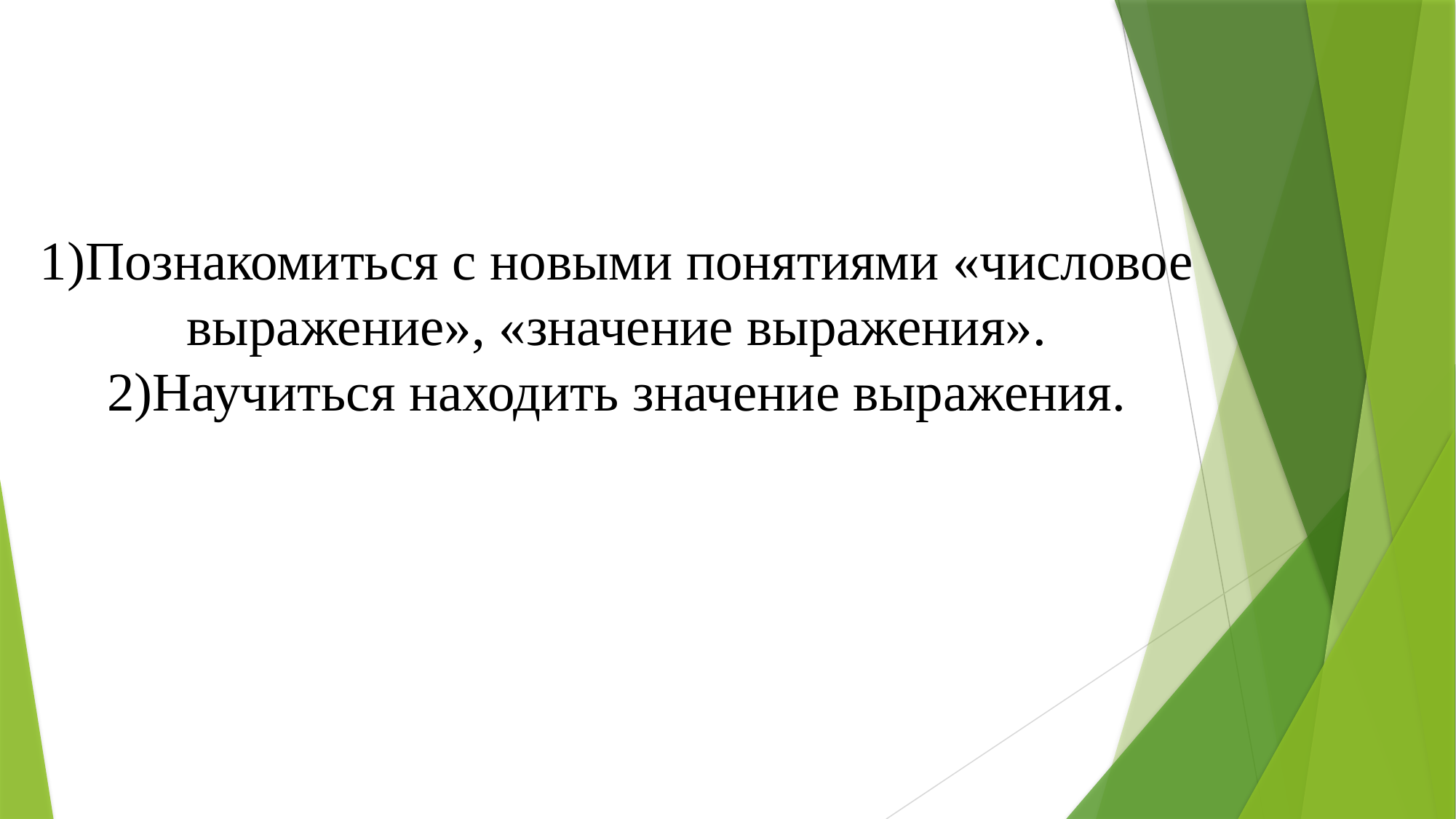

1)Познакомиться с новыми понятиями «числовое выражение», «значение выражения».
2)Научиться находить значение выражения.